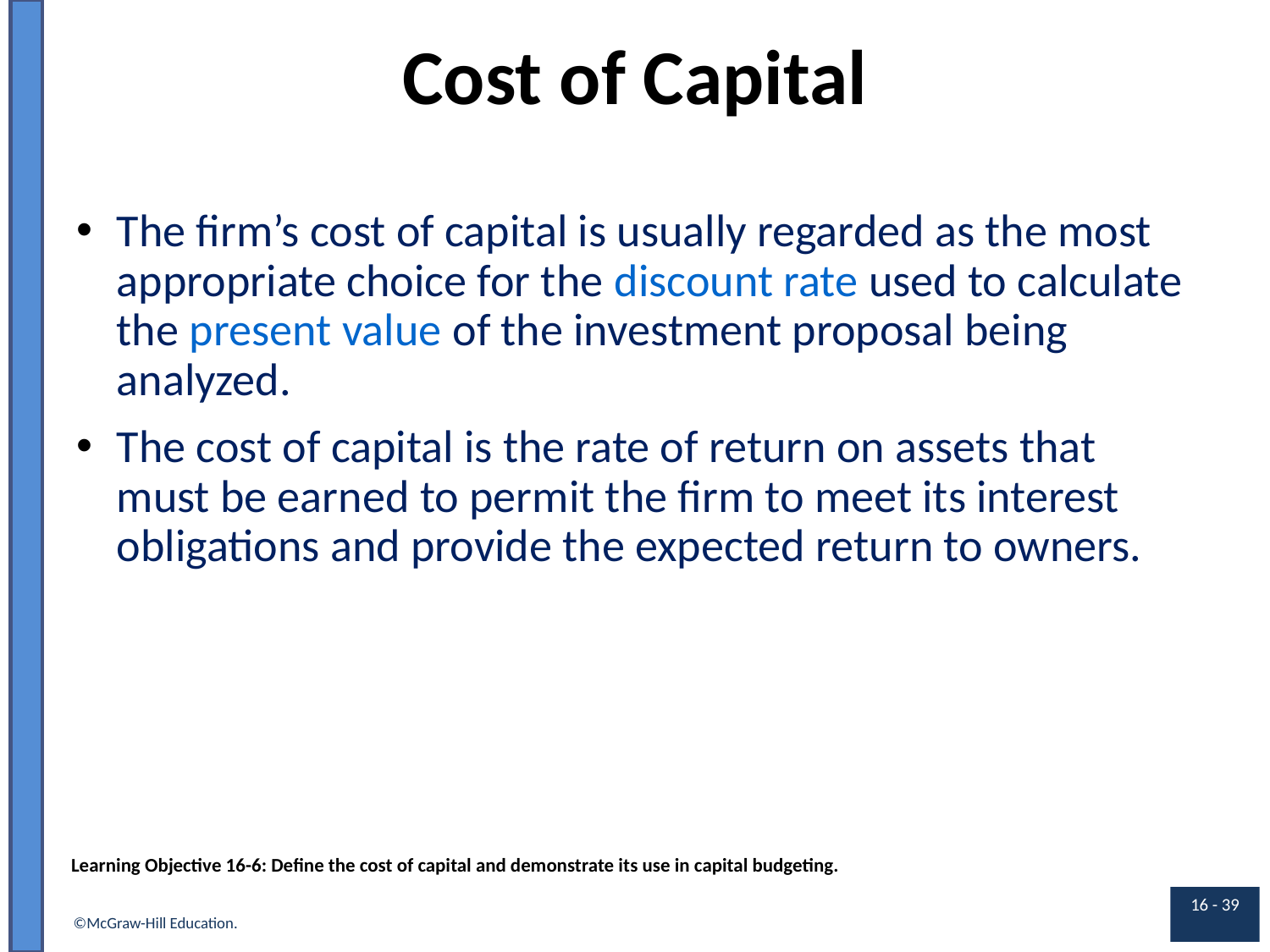

# Cost of Capital
The firm’s cost of capital is usually regarded as the most appropriate choice for the discount rate used to calculate the present value of the investment proposal being analyzed.
The cost of capital is the rate of return on assets that must be earned to permit the firm to meet its interest obligations and provide the expected return to owners.
Learning Objective 16-6: Define the cost of capital and demonstrate its use in capital budgeting.